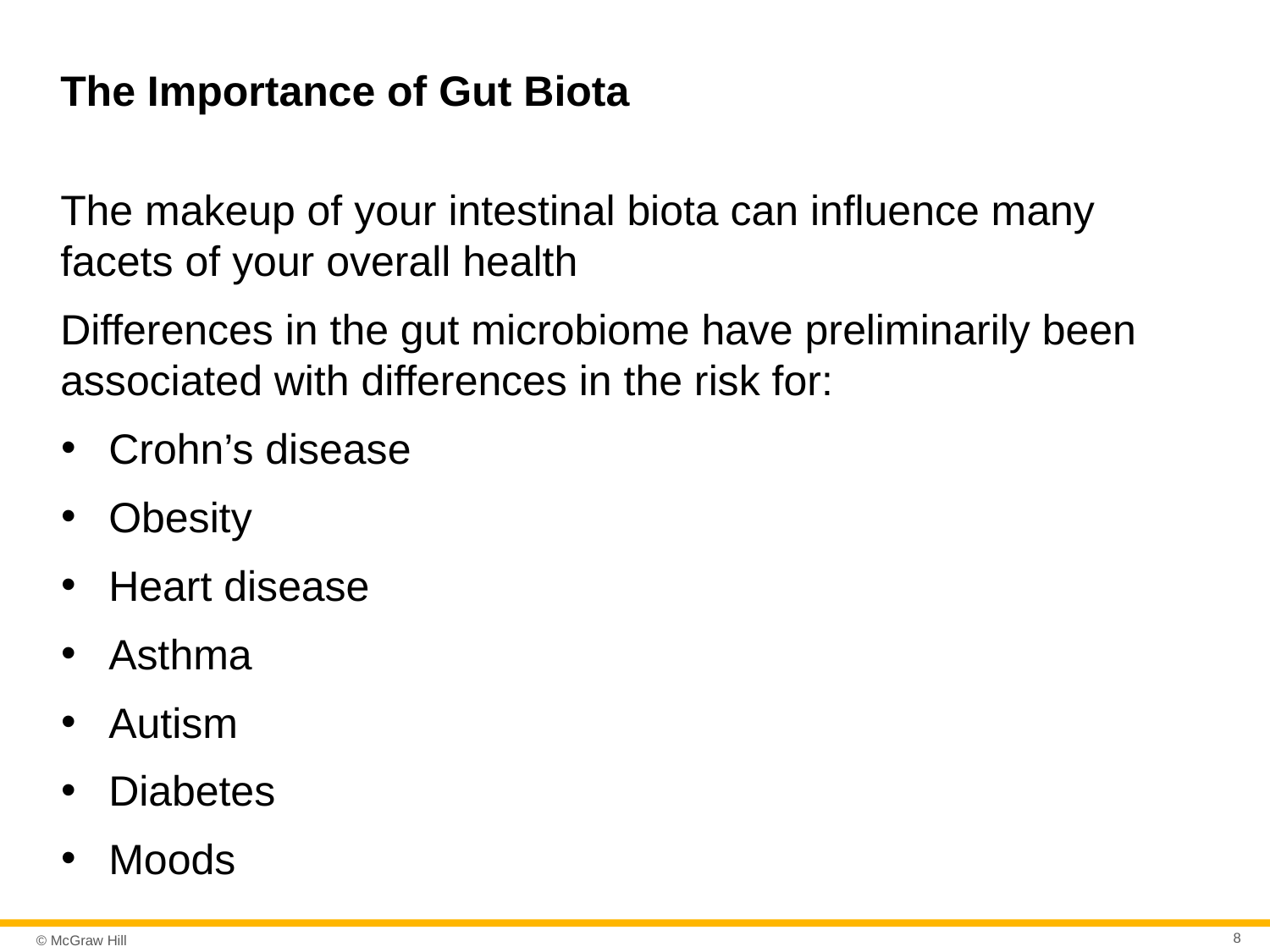

# The Importance of Gut Biota
The makeup of your intestinal biota can influence many facets of your overall health
Differences in the gut microbiome have preliminarily been associated with differences in the risk for:
Crohn’s disease
Obesity
Heart disease
Asthma
Autism
Diabetes
Moods